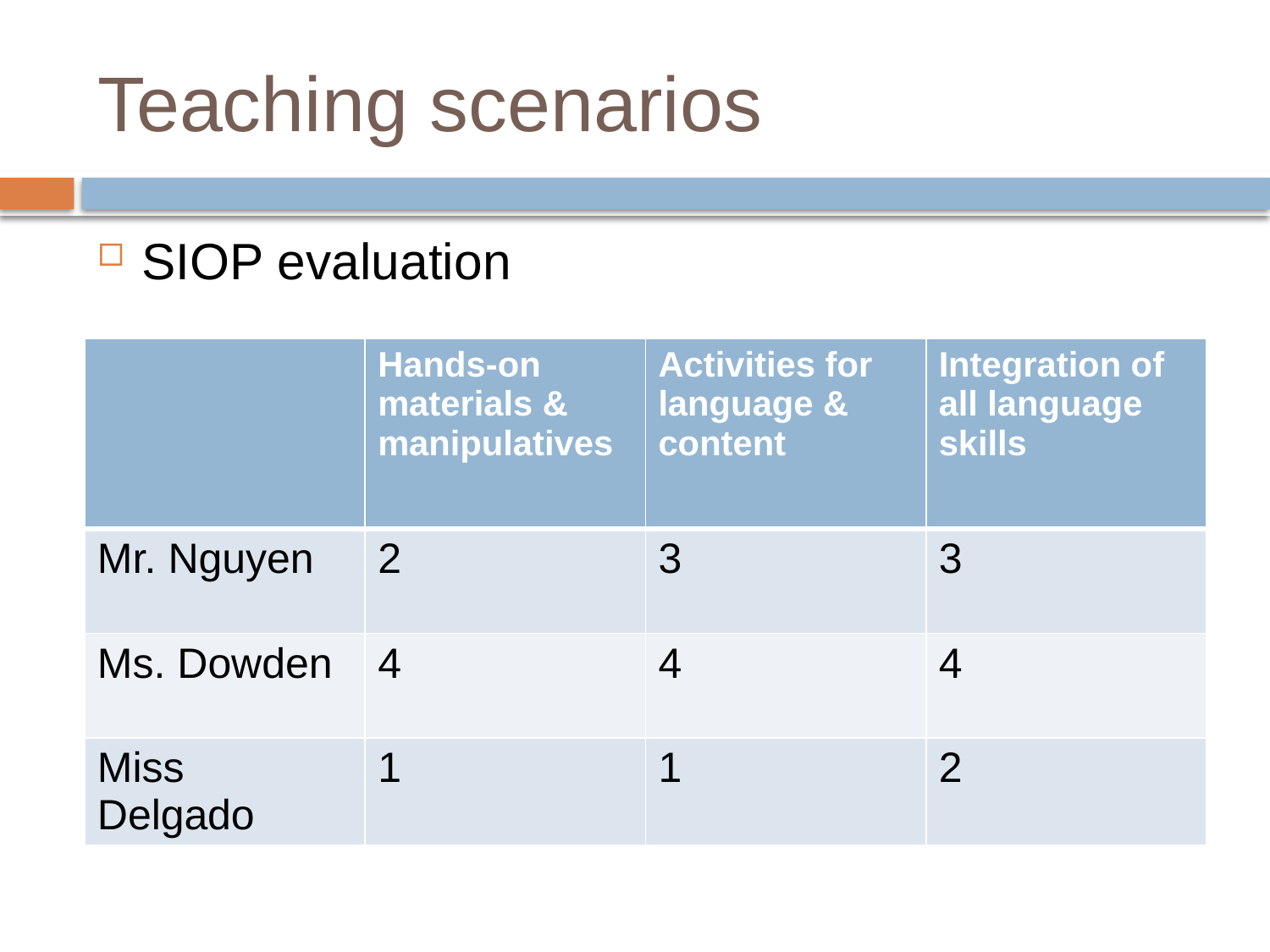

# Teaching scenarios
SIOP evaluation

|  | Hands-on materials & manipulatives | Activities for language & content | Integration of all language skills |
| --- | --- | --- | --- |
| Mr. Nguyen | 2 | 3 | 3 |
| Ms. Dowden | 4 | 4 | 4 |
| Miss Delgado | 1 | 1 | 2 |